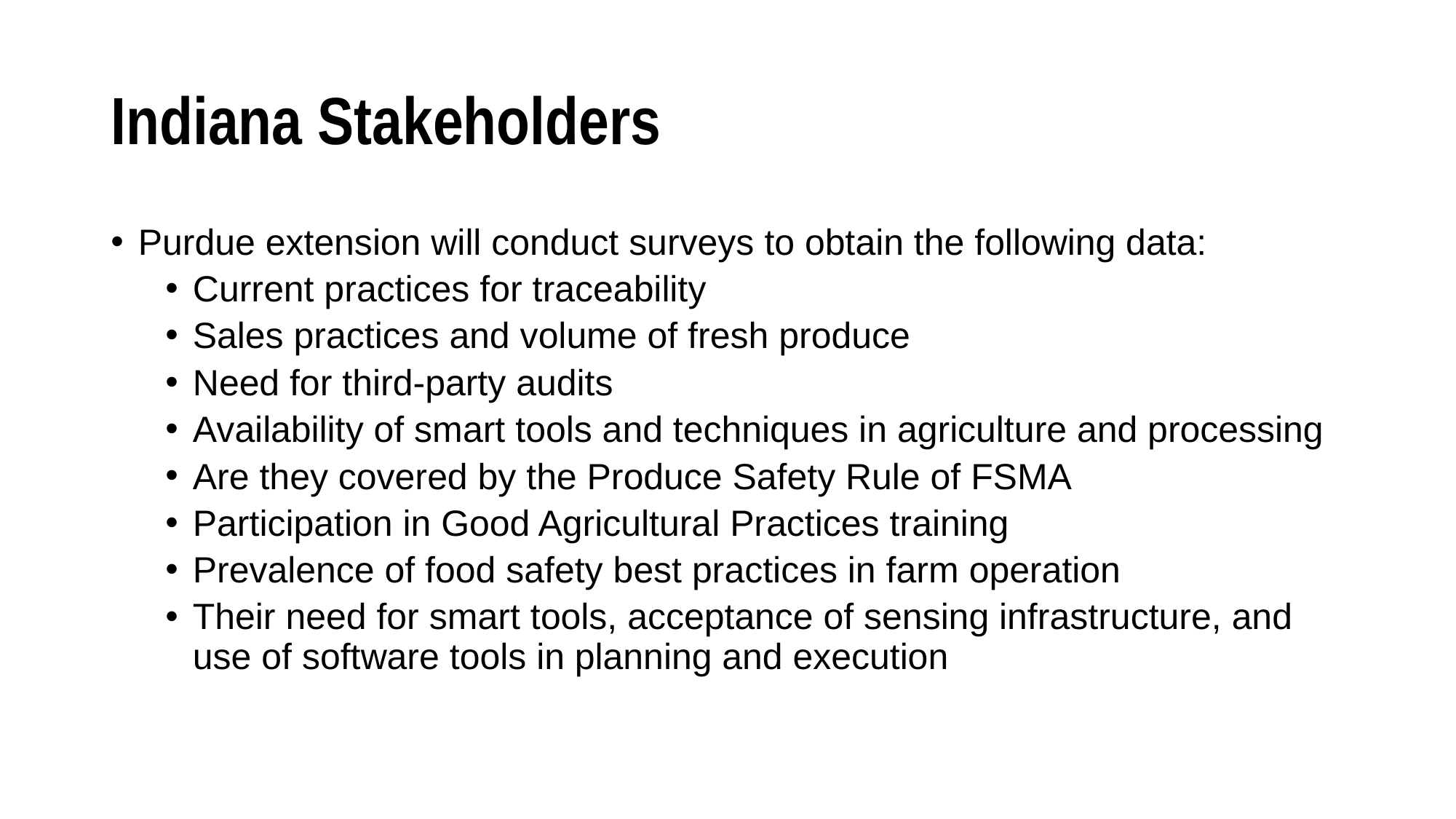

# Indiana Stakeholders
Purdue extension will conduct surveys to obtain the following data:
Current practices for traceability
Sales practices and volume of fresh produce
Need for third-party audits
Availability of smart tools and techniques in agriculture and processing
Are they covered by the Produce Safety Rule of FSMA
Participation in Good Agricultural Practices training
Prevalence of food safety best practices in farm operation
Their need for smart tools, acceptance of sensing infrastructure, and use of software tools in planning and execution